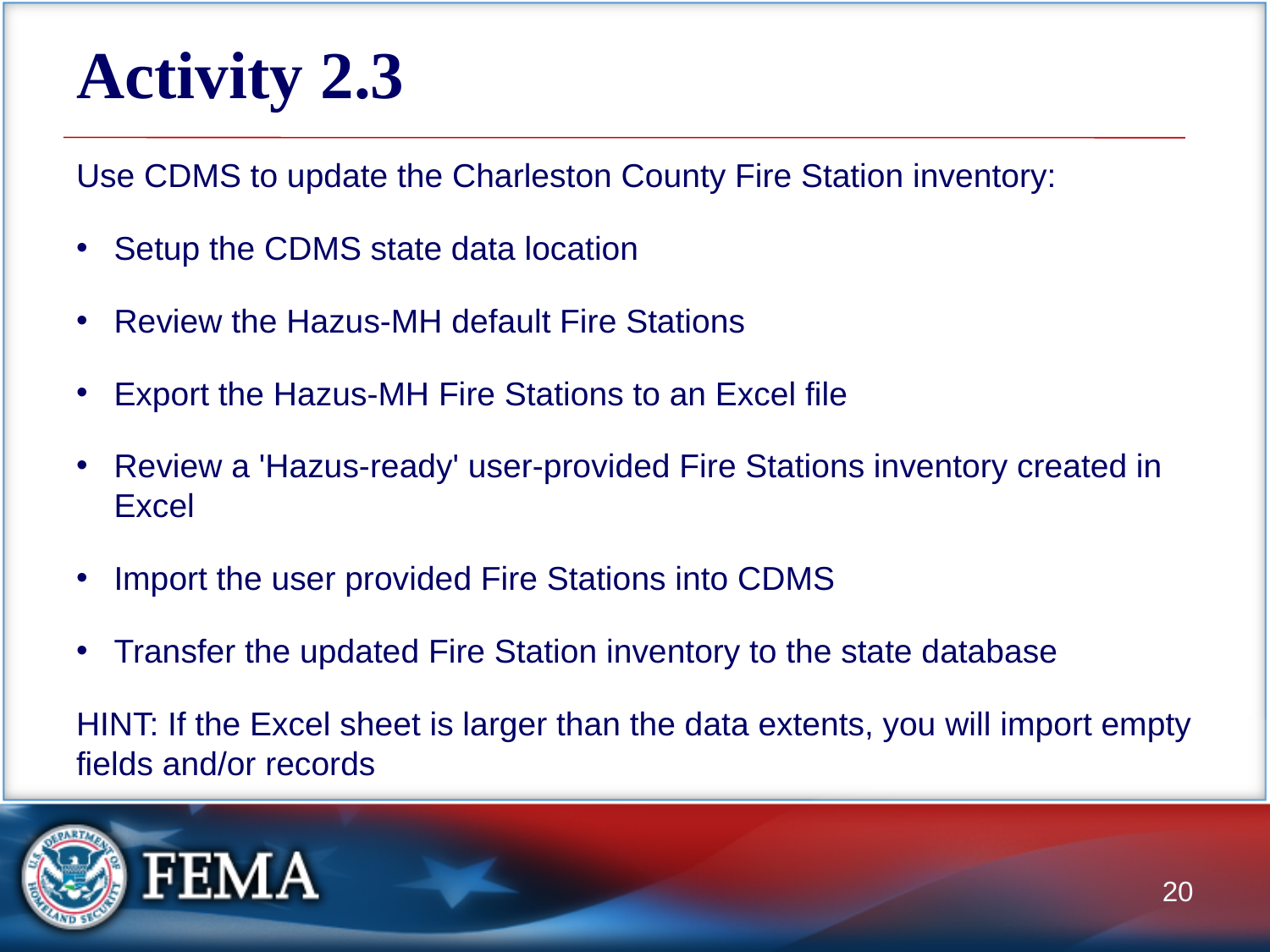

# Activity 2.3
Use CDMS to update the Charleston County Fire Station inventory:
Setup the CDMS state data location
Review the Hazus-MH default Fire Stations
Export the Hazus-MH Fire Stations to an Excel file
Review a 'Hazus-ready' user-provided Fire Stations inventory created in Excel
Import the user provided Fire Stations into CDMS
Transfer the updated Fire Station inventory to the state database
HINT: If the Excel sheet is larger than the data extents, you will import empty fields and/or records
20